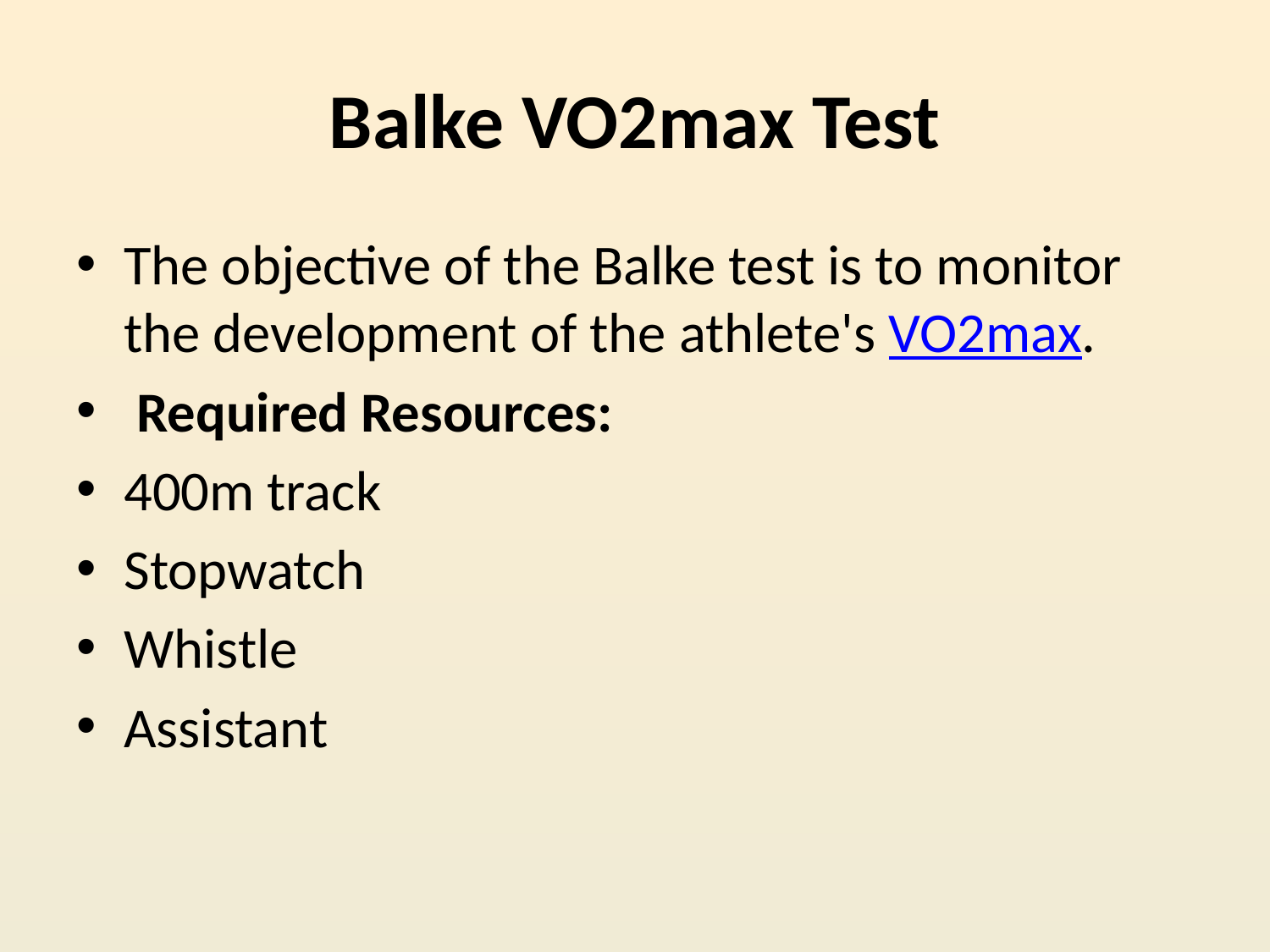

# Balke VO2max Test
The objective of the Balke test is to monitor the development of the athlete's VO2max.
 Required Resources:
400m track
Stopwatch
Whistle
Assistant

14